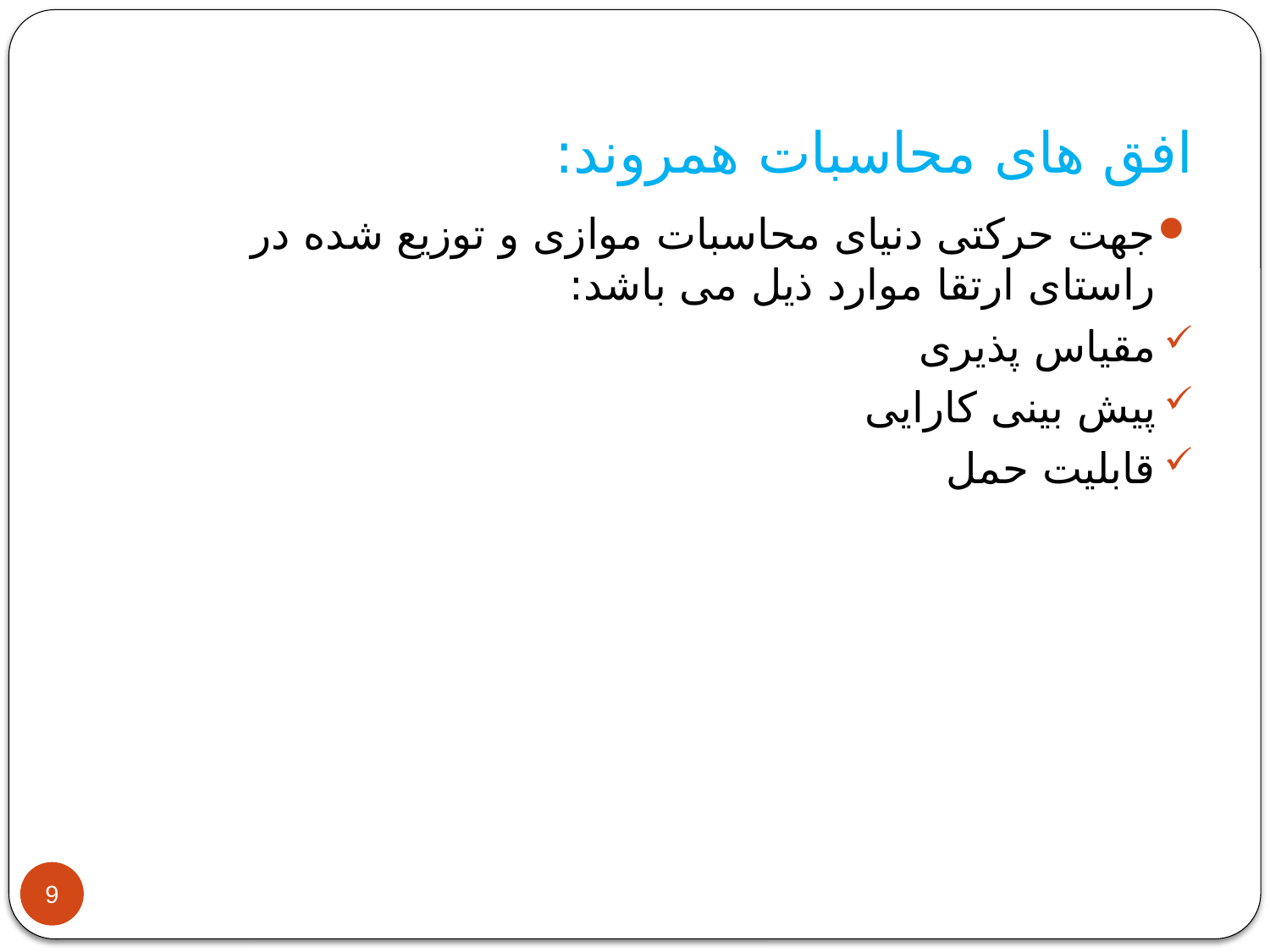

# افق های محاسبات همروند:
جهت حرکتی دنیای محاسبات موازی و توزیع شده در راستای ارتقا موارد ذیل می باشد:
مقیاس پذیری
پیش بینی کارایی
قابلیت حمل
9